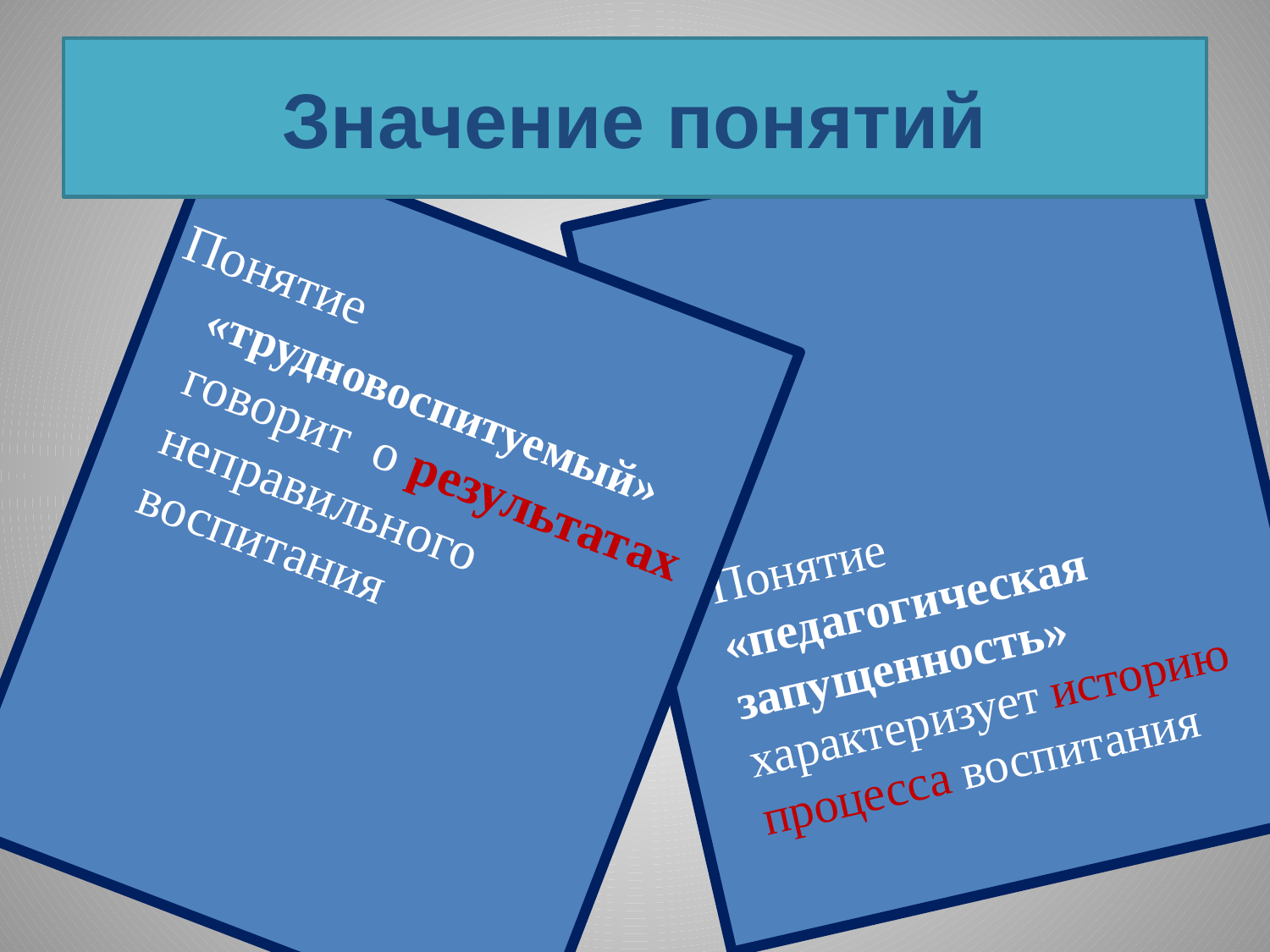

# Значение понятий

Понятие «педагогическая запущенность» характеризует историю процесса воспитания

Понятие «трудновоспитуемый» говорит  о результатах неправильного воспитания